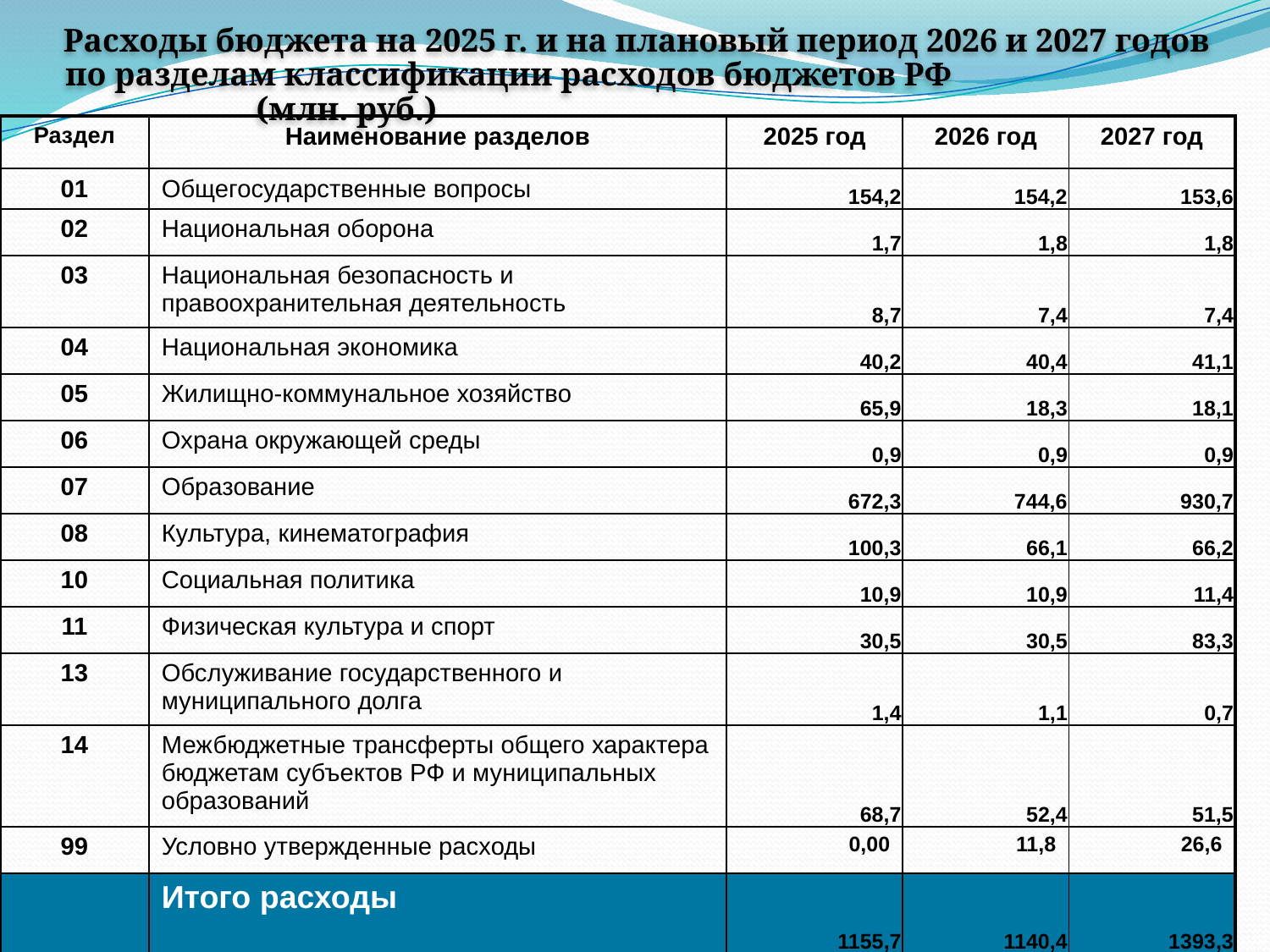

Расходы бюджета на 2025 г. и на плановый период 2026 и 2027 годов по разделам классификации расходов бюджетов РФ  		(млн. руб.)
| Раздел | Наименование разделов | 2025 год | 2026 год | 2027 год |
| --- | --- | --- | --- | --- |
| 01 | Общегосударственные вопросы | 154,2 | 154,2 | 153,6 |
| 02 | Национальная оборона | 1,7 | 1,8 | 1,8 |
| 03 | Национальная безопасность и правоохранительная деятельность | 8,7 | 7,4 | 7,4 |
| 04 | Национальная экономика | 40,2 | 40,4 | 41,1 |
| 05 | Жилищно-коммунальное хозяйство | 65,9 | 18,3 | 18,1 |
| 06 | Охрана окружающей среды | 0,9 | 0,9 | 0,9 |
| 07 | Образование | 672,3 | 744,6 | 930,7 |
| 08 | Культура, кинематография | 100,3 | 66,1 | 66,2 |
| 10 | Социальная политика | 10,9 | 10,9 | 11,4 |
| 11 | Физическая культура и спорт | 30,5 | 30,5 | 83,3 |
| 13 | Обслуживание государственного и муниципального долга | 1,4 | 1,1 | 0,7 |
| 14 | Межбюджетные трансферты общего характера бюджетам субъектов РФ и муниципальных образований | 68,7 | 52,4 | 51,5 |
| 99 | Условно утвержденные расходы | 0,00 | 11,8 | 26,6 |
|  | Итого расходы | 1155,7 | 1140,4 | 1393,3 |